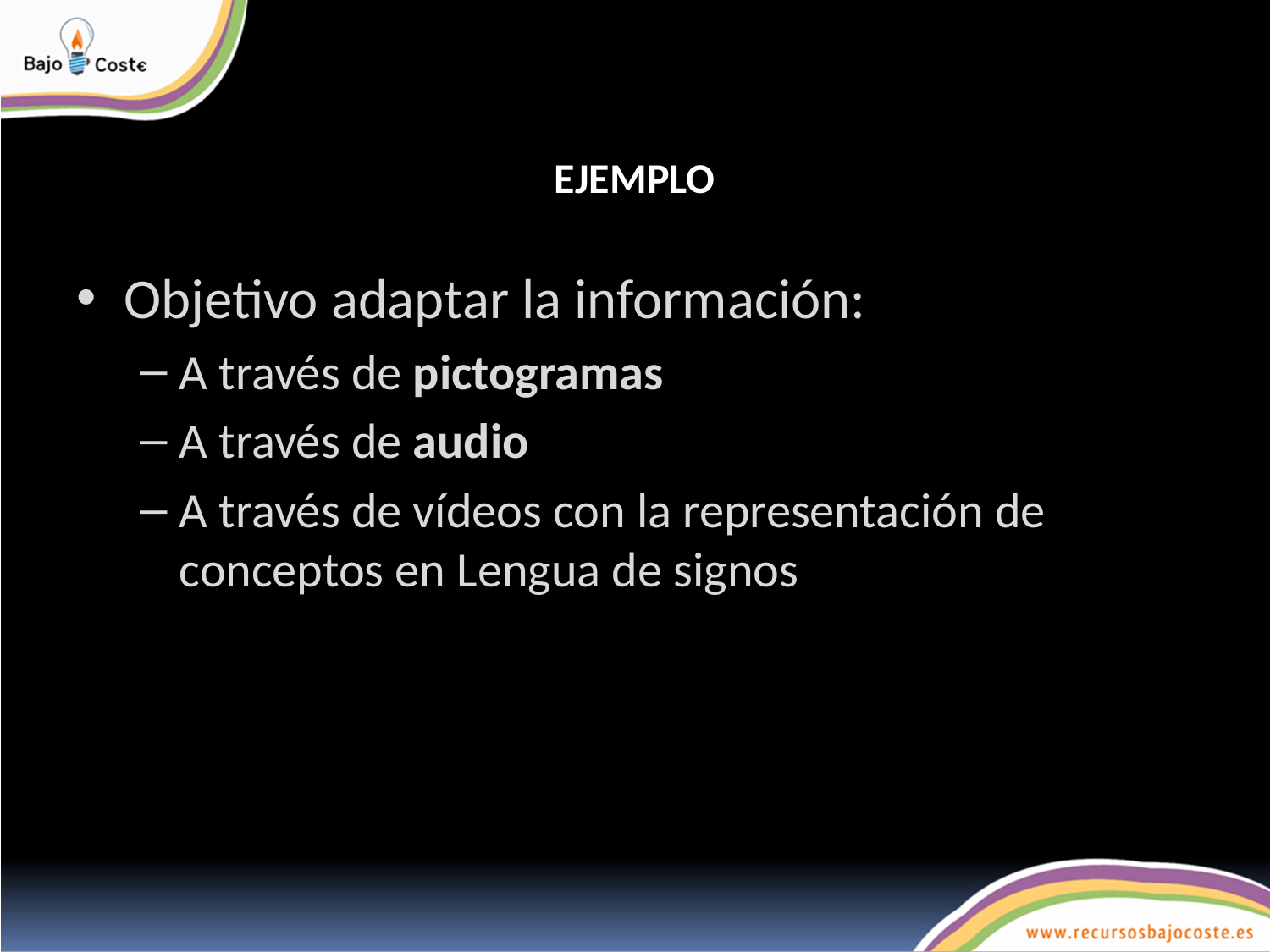

# EJEMPLO
Objetivo adaptar la información:
A través de pictogramas
A través de audio
A través de vídeos con la representación de conceptos en Lengua de signos